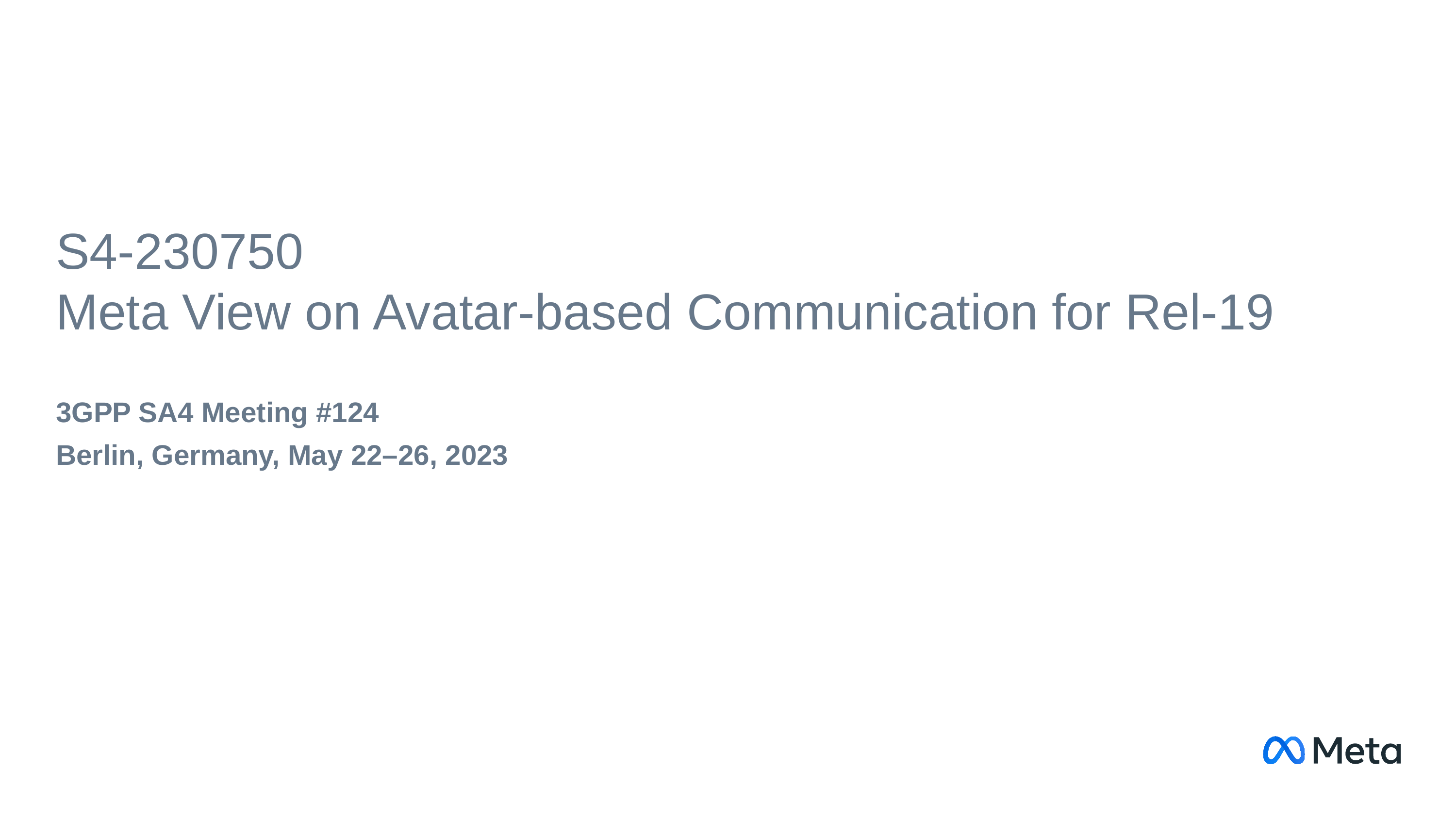

# S4-230750 Meta View on Avatar-based Communication for Rel-19
3GPP SA4 Meeting #124
Berlin, Germany, May 22–26, 2023